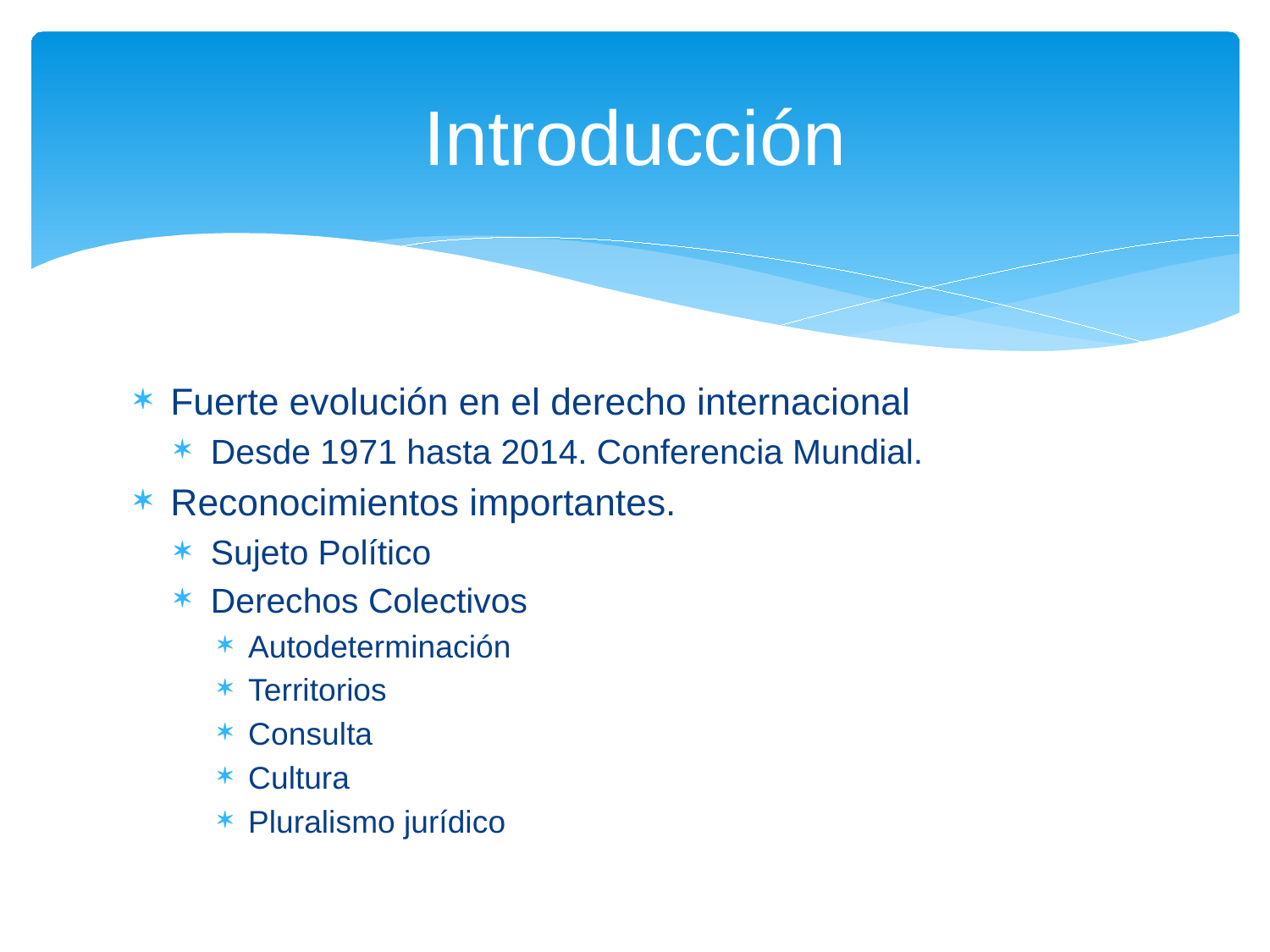

# Introducción
Fuerte evolución en el derecho internacional
Desde 1971 hasta 2014. Conferencia Mundial.
Reconocimientos importantes.
Sujeto Político
Derechos Colectivos
Autodeterminación
Territorios
Consulta
Cultura
Pluralismo jurídico